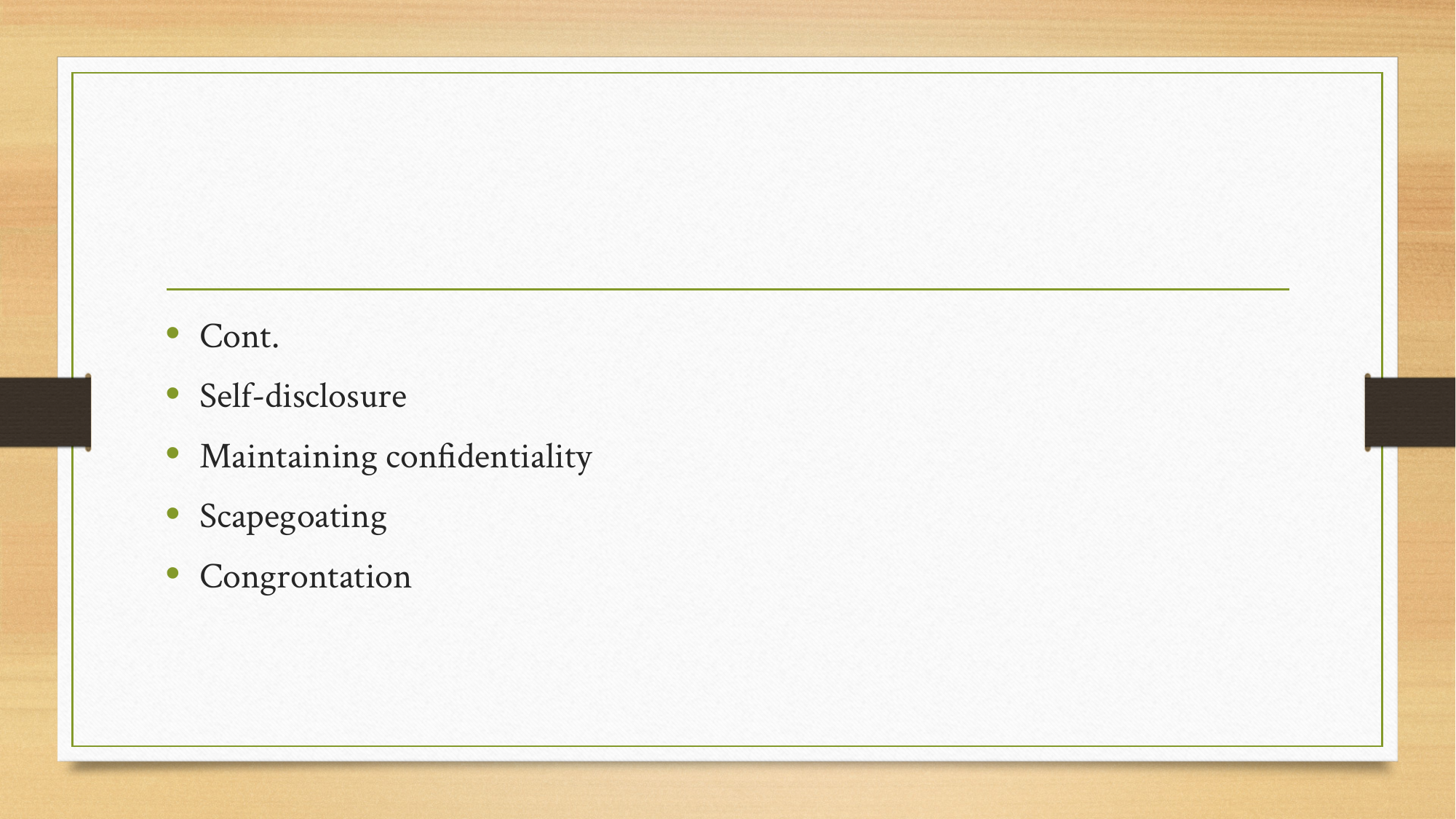

#
Cont.
Self-disclosure
Maintaining confidentiality
Scapegoating
Congrontation